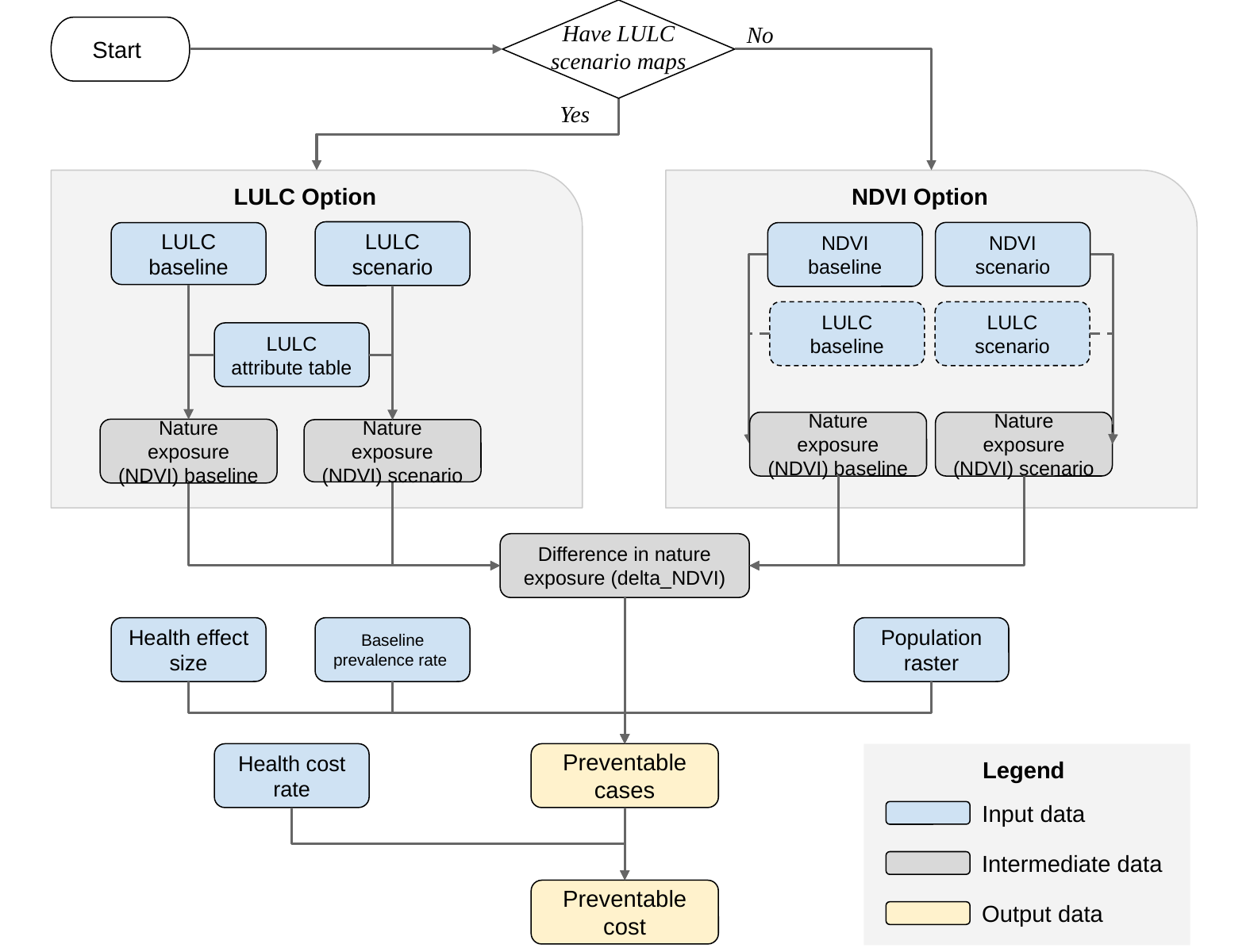

Have LULC scenario maps
No
Start
Yes
NDVI Option
LULC Option
LULC scenario
NDVI scenario
NDVI baseline
LULC baseline
LULC baseline
LULC scenario
LULC attribute table
Nature exposure (NDVI) baseline
Nature exposure (NDVI) scenario
Nature exposure (NDVI) baseline
Nature exposure (NDVI) scenario
Difference in nature exposure (delta_NDVI)
Health effect size
Baseline prevalence rate
Population raster
Health cost rate
Preventable cases
Legend
Input data

Intermediate data

Output data

Preventable cost